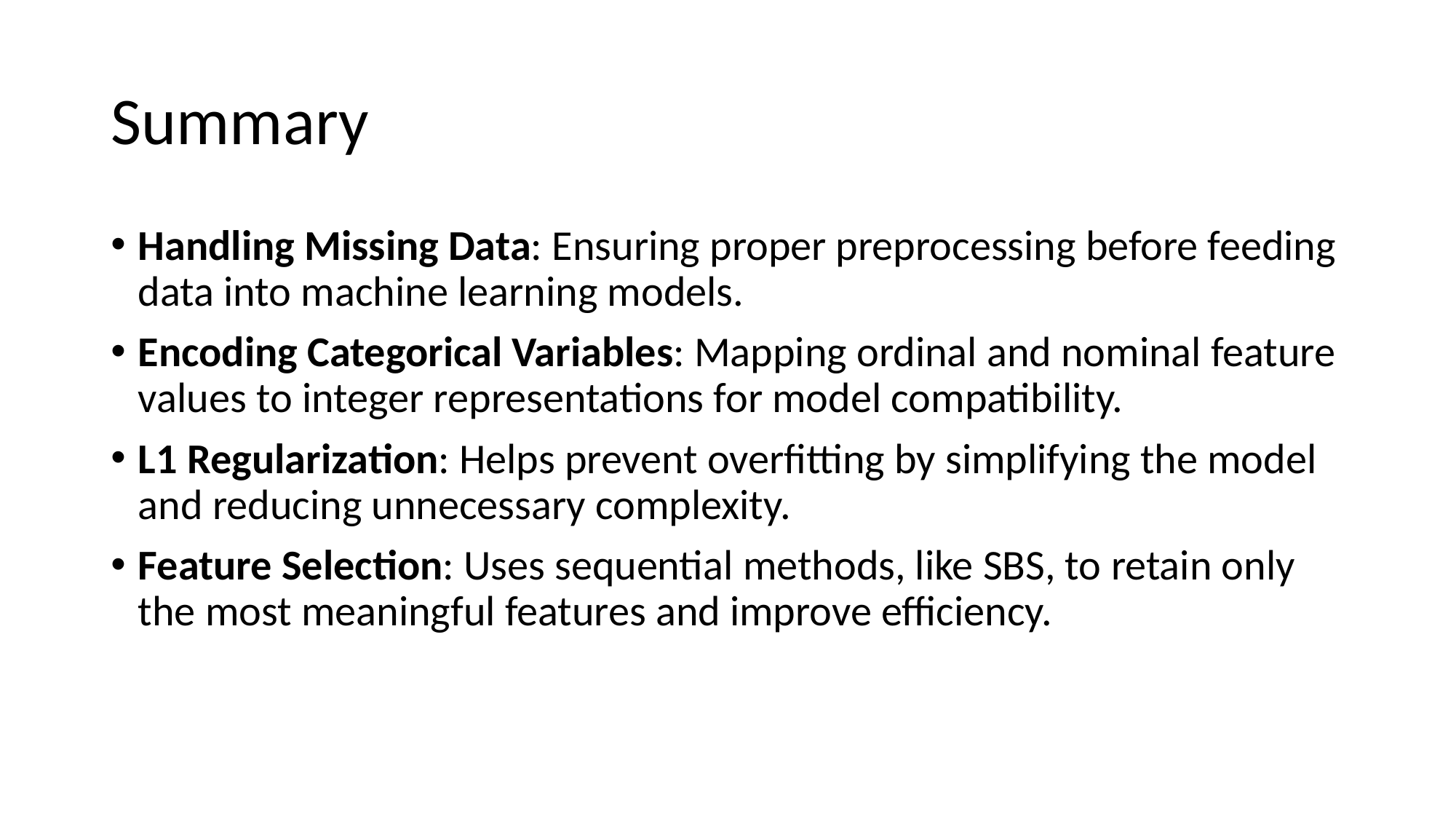

# Summary
Handling Missing Data: Ensuring proper preprocessing before feeding data into machine learning models.
Encoding Categorical Variables: Mapping ordinal and nominal feature values to integer representations for model compatibility.
L1 Regularization: Helps prevent overfitting by simplifying the model and reducing unnecessary complexity.
Feature Selection: Uses sequential methods, like SBS, to retain only the most meaningful features and improve efficiency.